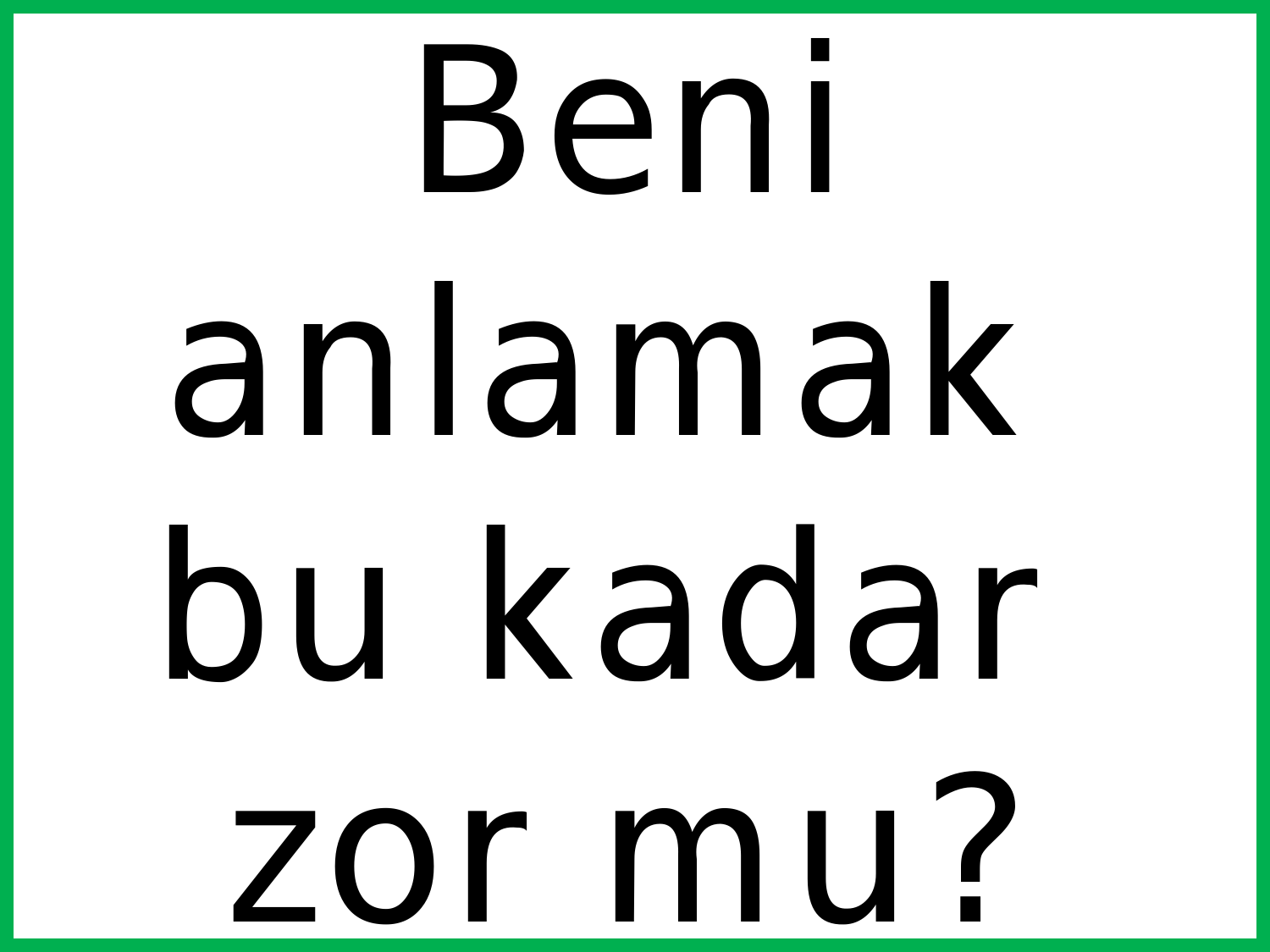

# Beni anlamak bu kadar zor mu?